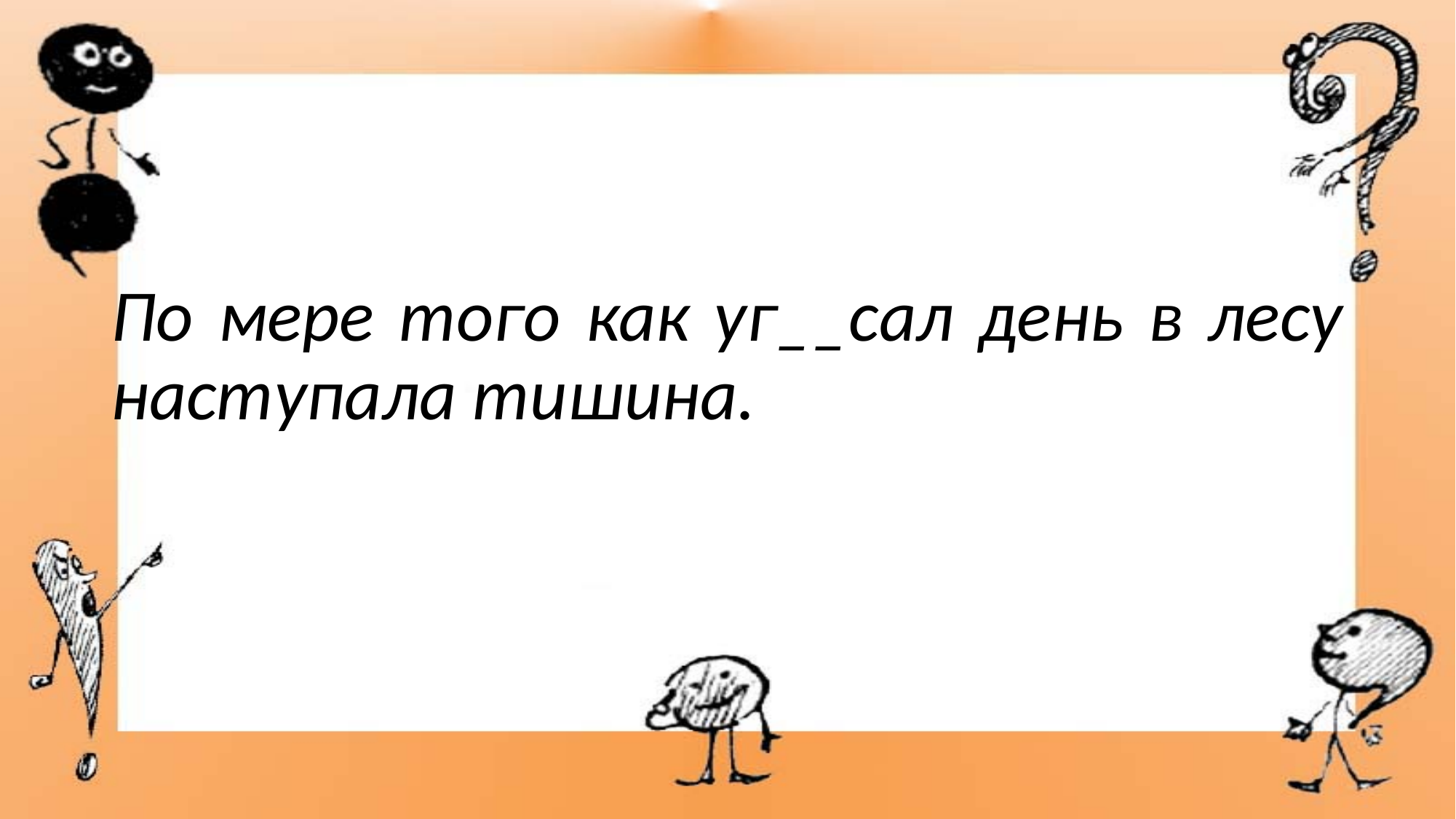

# По мере того как уг__сал день в лесу наступала тишина.